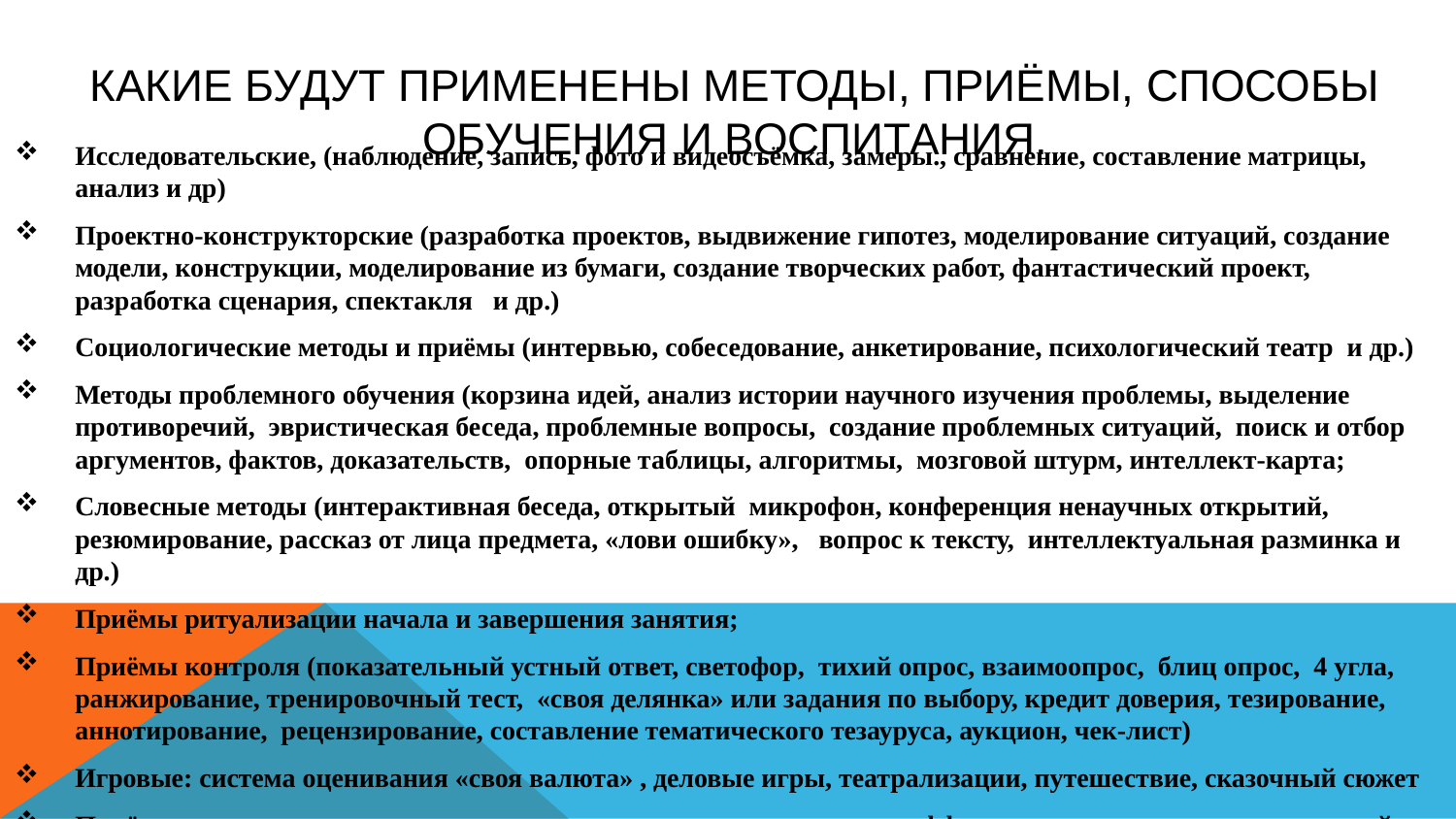

# Какие будут применены методы, приёмы, способы обучения и воспитания.
Исследовательские, (наблюдение, запись, фото и видеосъёмка, замеры., сравнение, составление матрицы, анализ и др)
Проектно-конструкторские (разработка проектов, выдвижение гипотез, моделирование ситуаций, создание модели, конструкции, моделирование из бумаги, создание творческих работ, фантастический проект, разработка сценария, спектакля   и др.)
Социологические методы и приёмы (интервью, собеседование, анкетирование, психологический театр  и др.)
Методы проблемного обучения (корзина идей, анализ истории научного изучения проблемы, выделение противоречий,  эвристическая беседа, проблемные вопросы,  создание проблемных ситуаций,  поиск и отбор аргументов, фактов, доказательств,  опорные таблицы, алгоритмы,  мозговой штурм, интеллект-карта;
Словесные методы (интерактивная беседа, открытый  микрофон, конференция ненаучных открытий, резюмирование, рассказ от лица предмета, «лови ошибку»,   вопрос к тексту,  интеллектуальная разминка и др.)
Приёмы ритуализации начала и завершения занятия;
Приёмы контроля (показательный устный ответ, светофор,  тихий опрос, взаимоопрос,  блиц опрос,  4 угла,  ранжирование, тренировочный тест,  «своя делянка» или задания по выбору, кредит доверия, тезирование, аннотирование,  рецензирование, составление тематического тезауруса, аукцион, чек-лист)
Игровые: система оценивания «своя валюта» , деловые игры, театрализации, путешествие, сказочный сюжет
Приёмы мотивации: привлекательная цель, сюрпризные моменты, эффект  неожиданности, удивительный факт, фантастическая добавка,  особое задание - как  олимпийский резерв и др.
Наглядные средства обучения (указать какие именно)